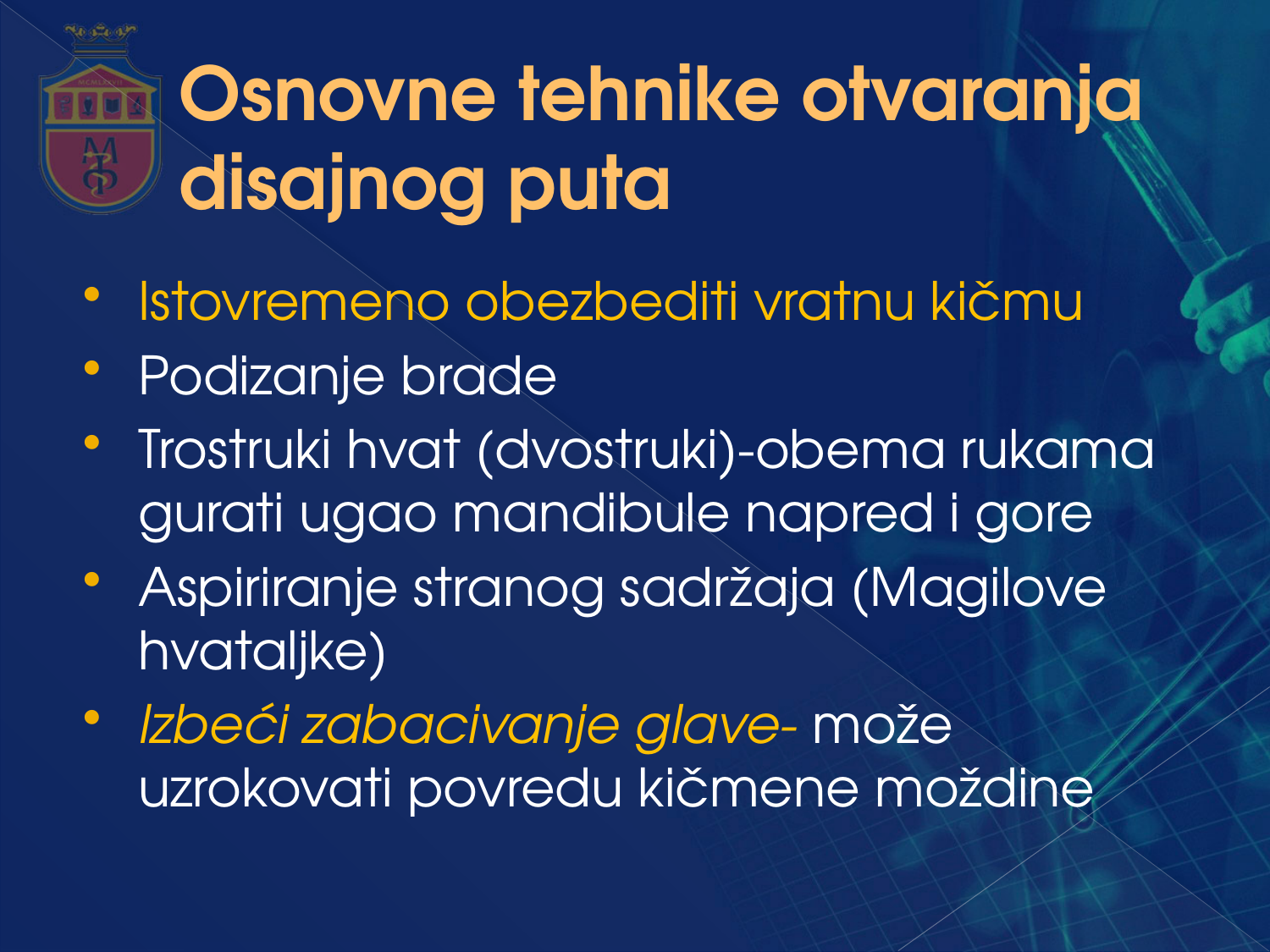

# Osnovne tehnike otvaranja disajnog puta
Istovremeno obezbediti vratnu kičmu
Podizanje brade
Trostruki hvat (dvostruki)-obema rukama gurati ugao mandibule napred i gore
Aspiriranje stranog sadržaja (Magilove hvataljke)
Izbeći zabacivanje glave- može uzrokovati povredu kičmene moždine